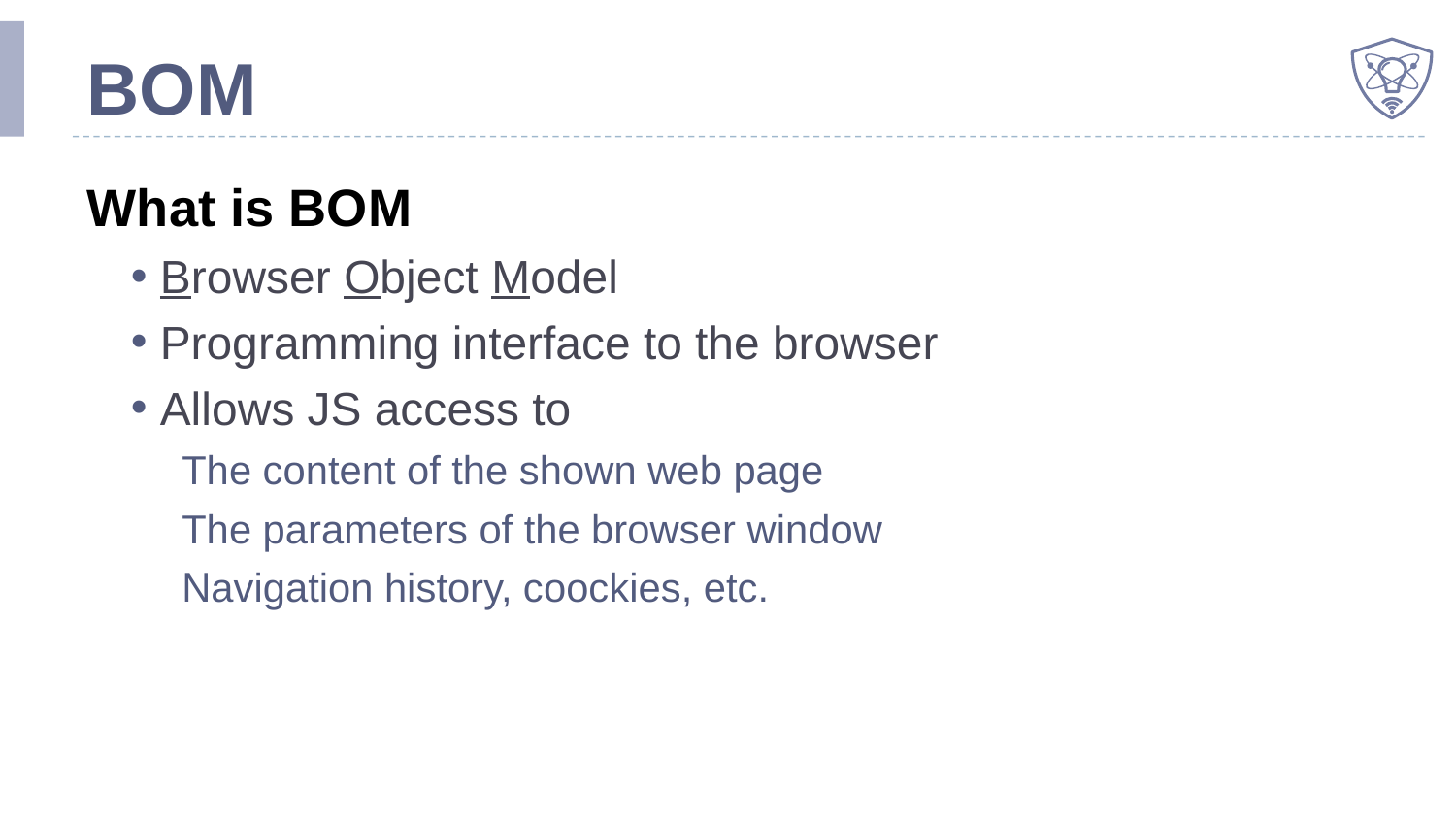

# BOM
What is BOM
Browser Object Model
Programming interface to the browser
Allows JS access to
The content of the shown web page
The parameters of the browser window
Navigation history, coockies, etc.